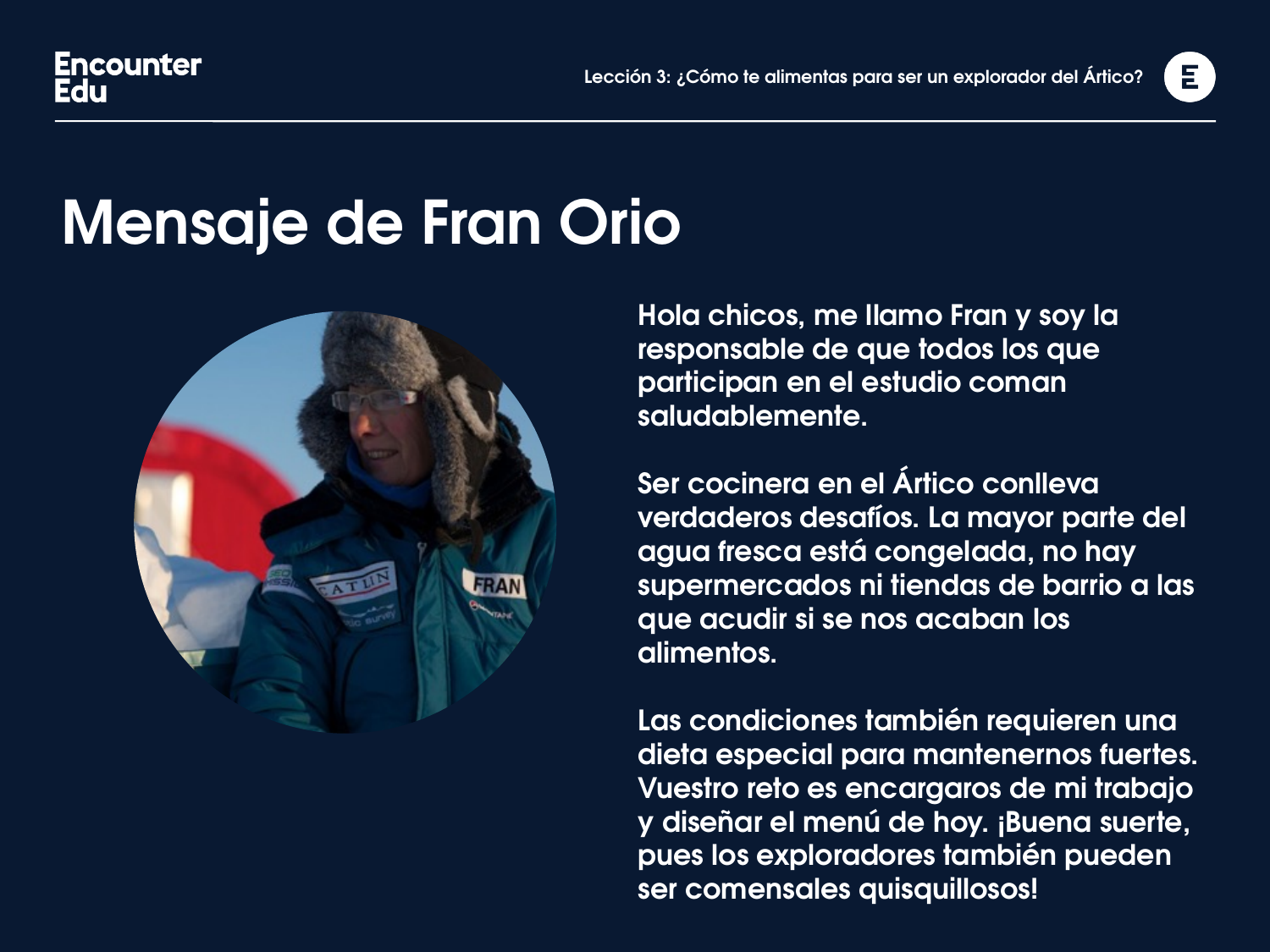

# Lección 3: ¿Cómo te alimentas para ser un explorador del Ártico?
Mensaje de Fran Orio
Hola chicos, me llamo Fran y soy la responsable de que todos los que participan en el estudio coman saludablemente.
Ser cocinera en el Ártico conlleva verdaderos desafíos. La mayor parte del agua fresca está congelada, no hay supermercados ni tiendas de barrio a las que acudir si se nos acaban los alimentos.
Las condiciones también requieren una dieta especial para mantenernos fuertes. Vuestro reto es encargaros de mi trabajo y diseñar el menú de hoy. ¡Buena suerte, pues los exploradores también pueden ser comensales quisquillosos!